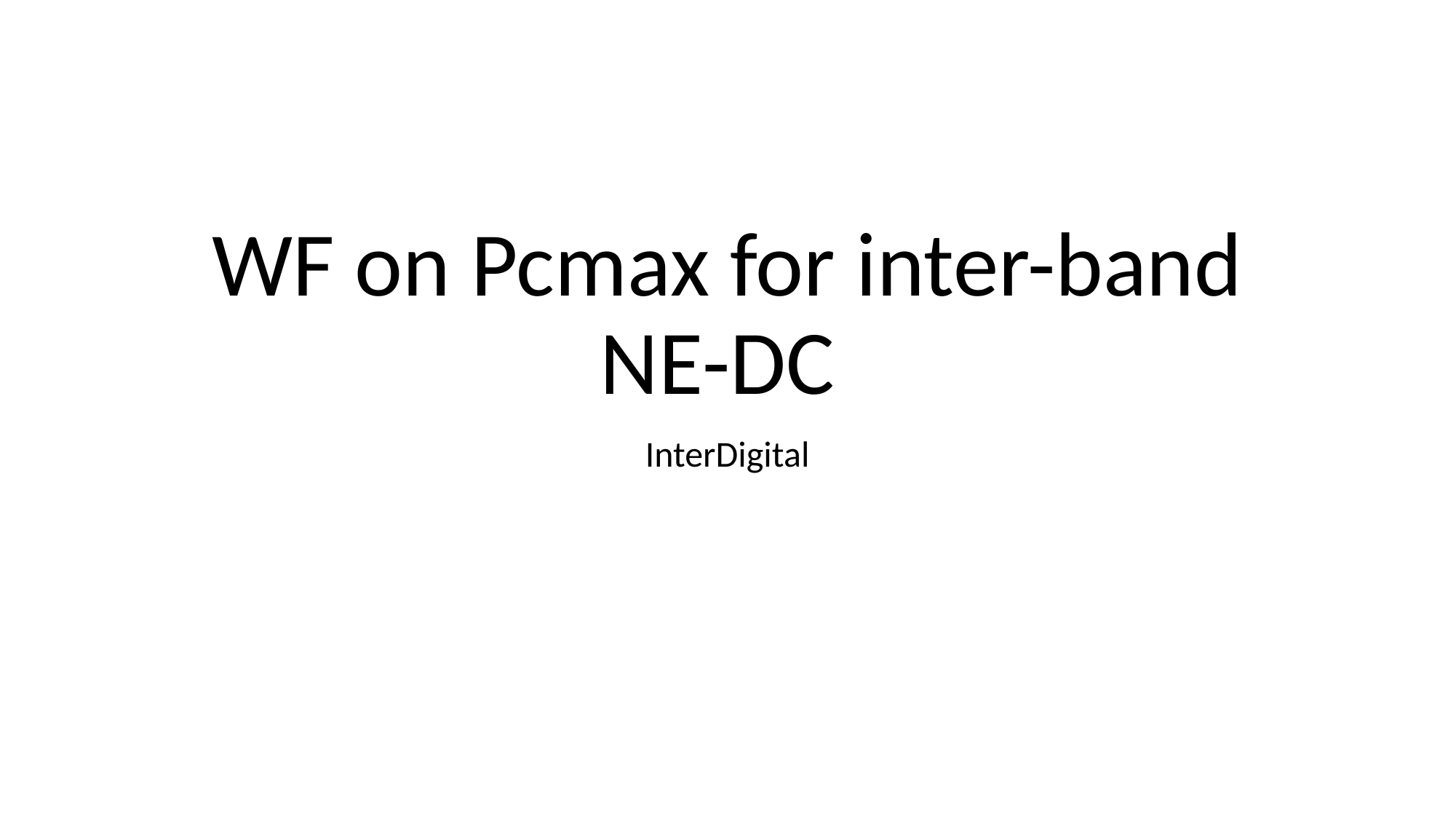

# WF on Pcmax for inter-band NE-DC
InterDigital